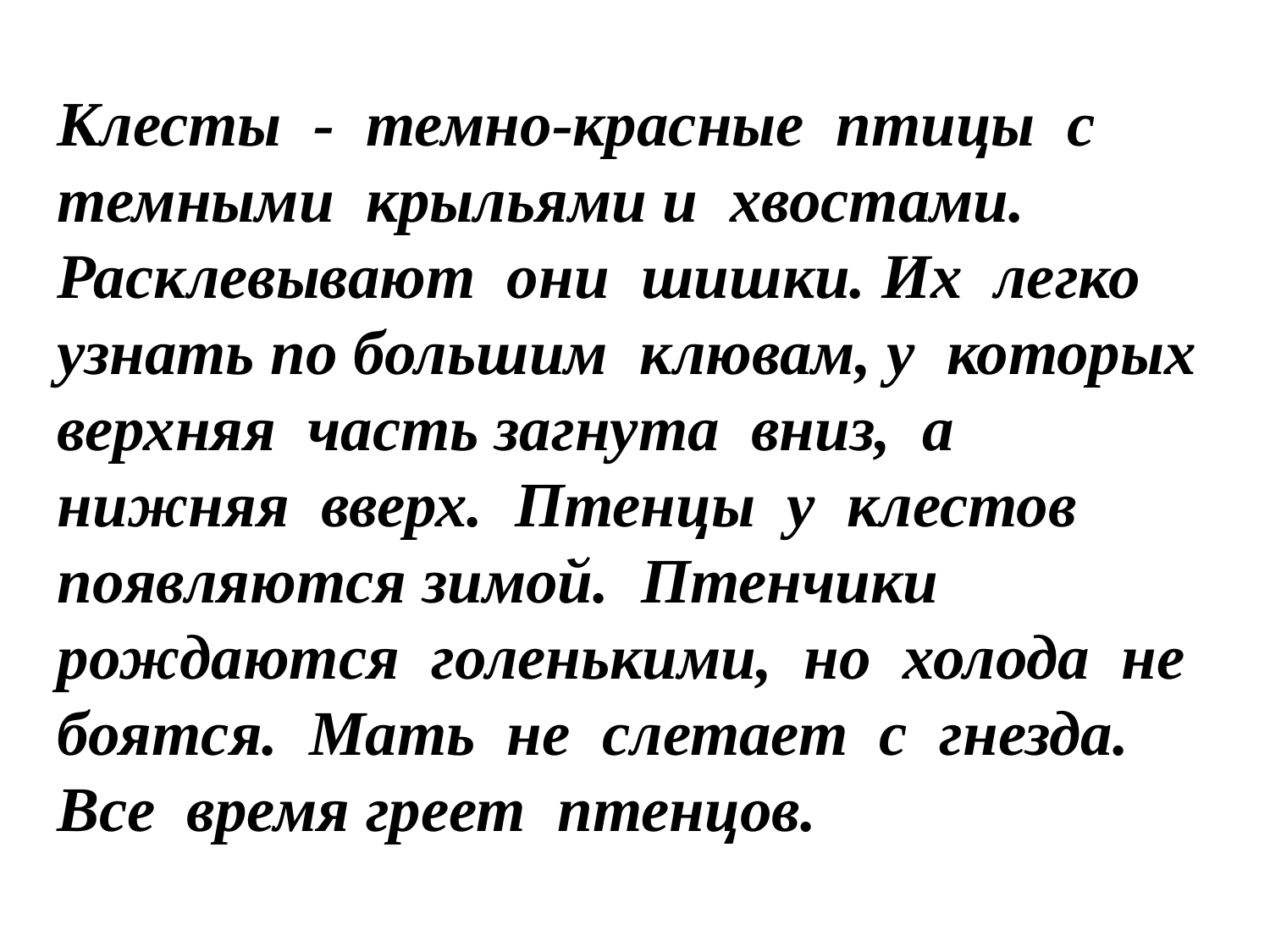

Клесты  -  темно-красные  птицы  с  темными  крыльями и  хвостами. Расклевывают  они  шишки. Их  легко  узнать по большим  клювам, у  которых верхняя  часть загнута  вниз,  а  нижняя  вверх.  Птенцы  у  клестов  появляются зимой.  Птенчики  рождаются  голенькими,  но  холода  не  боятся.  Мать  не  слетает  с  гнезда.  Все  время греет  птенцов.